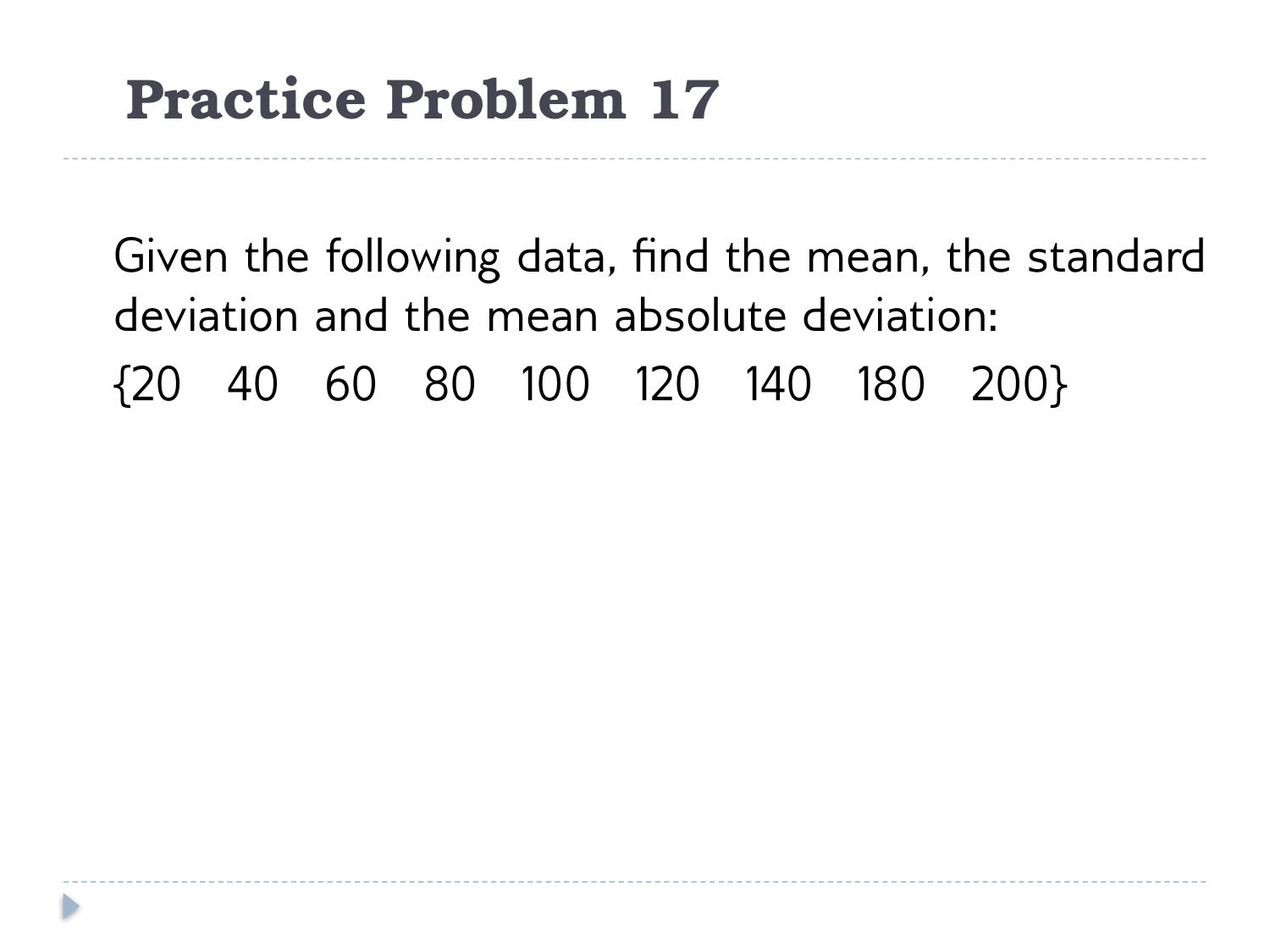

# Practice Problem 17
	Given the following data, find the mean, the standard deviation and the mean absolute deviation:
	{20   40   60   80   100   120   140   180   200}